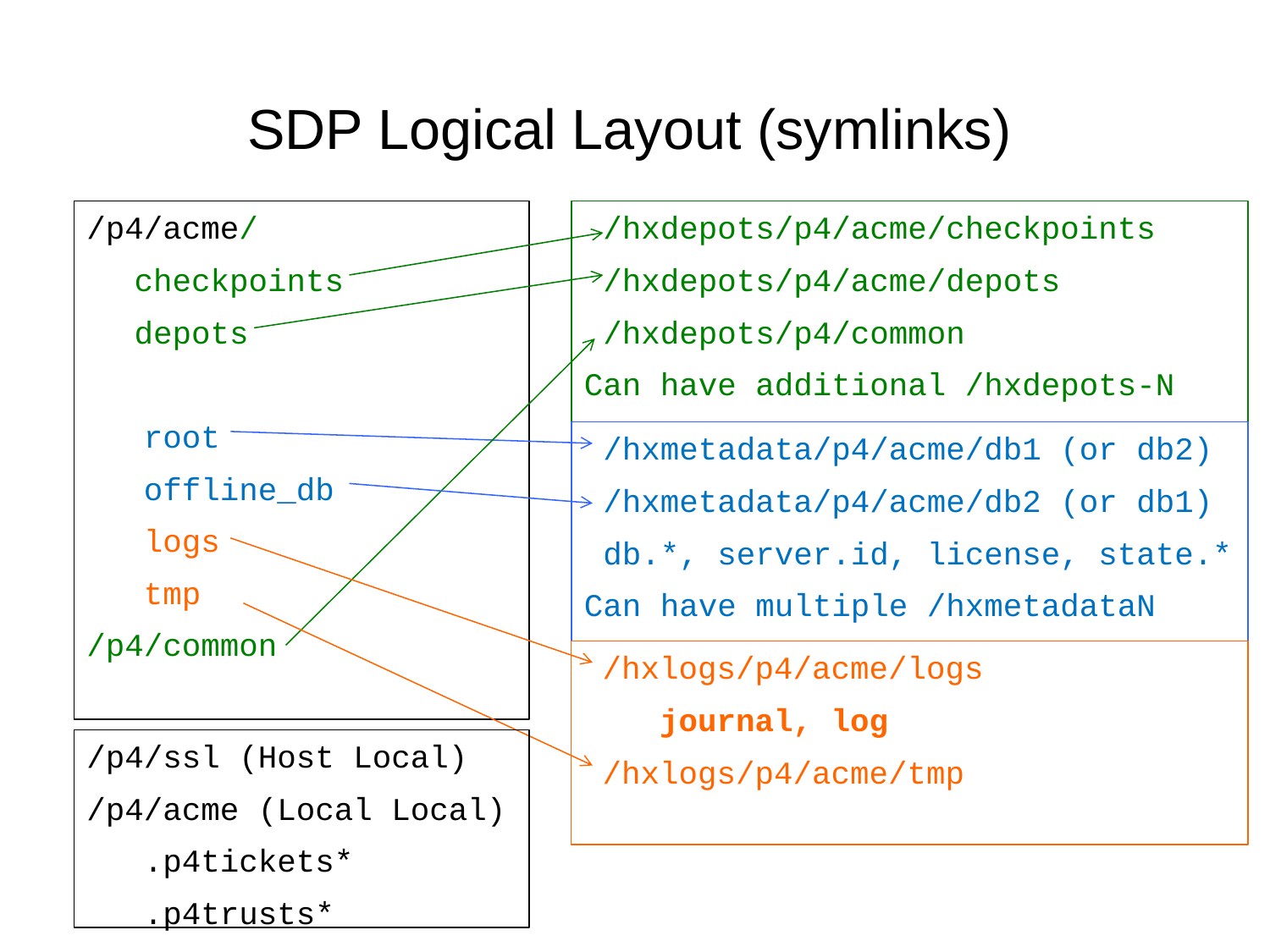

SDP Logical Layout (symlinks)
/p4/acme/
	checkpoints
	depots

   root
   offline_db
   logs
   tmp
/p4/common
 /hxdepots/p4/acme/checkpoints
 /hxdepots/p4/acme/depots
 /hxdepots/p4/common
Can have additional /hxdepots-N

 /hxmetadata/p4/acme/db1 (or db2)
 /hxmetadata/p4/acme/db2 (or db1)
 db.*, server.id, license, state.*
Can have multiple /hxmetadataN

 /hxlogs/p4/acme/logs
    journal, log
 /hxlogs/p4/acme/tmp

/p4/ssl (Host Local)
/p4/acme (Local Local)
   .p4tickets*
   .p4trusts*